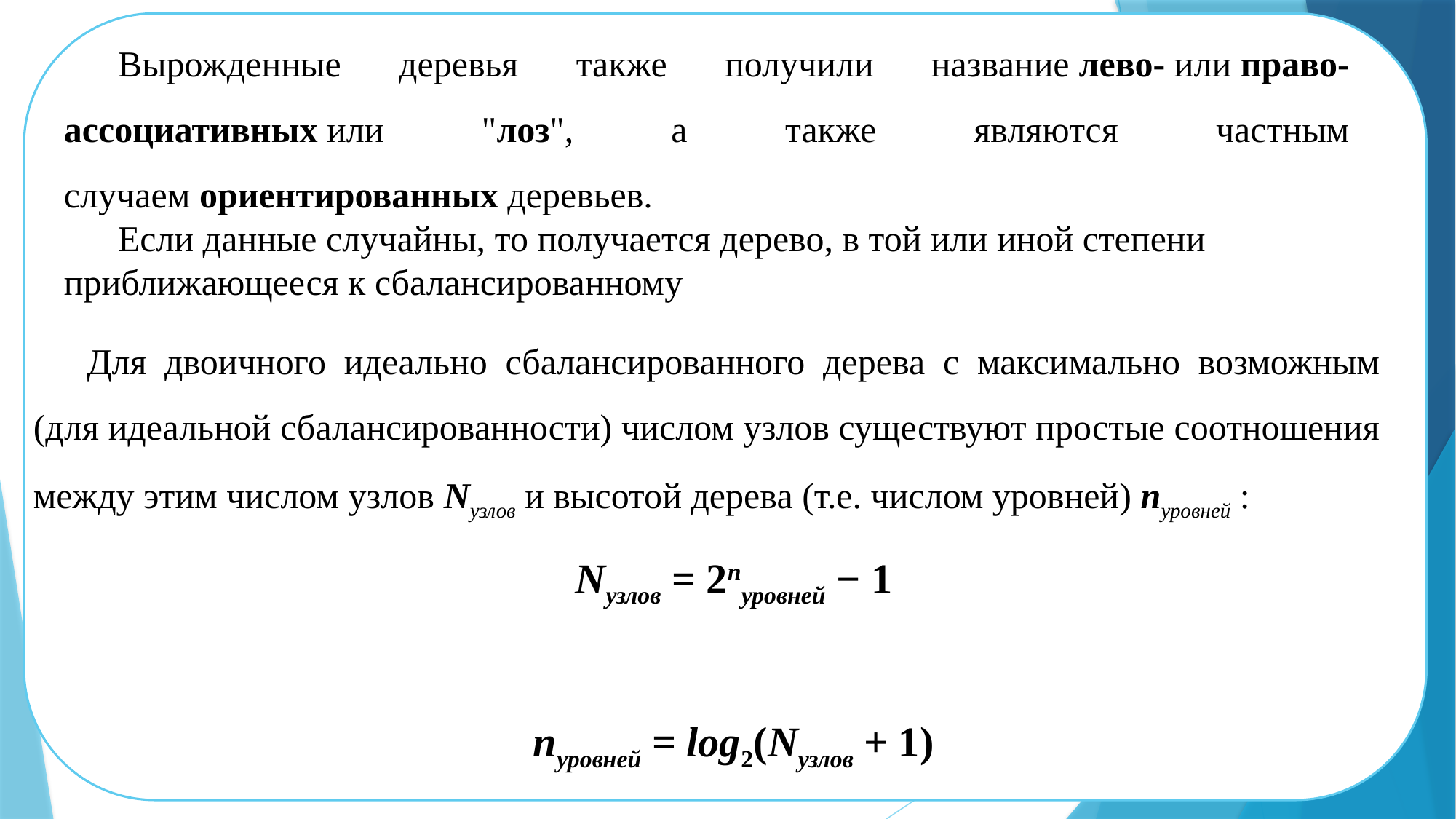

Вырожденные деревья также получили название лево- или право-ассоциативных или "лоз", а также являются частным случаем ориентированных деревьев.
Если данные случайны, то получается дерево, в той или иной степени приближающееся к сбалансированному
Для двоичного идеально сбалансированного дерева с максимально возможным (для идеальной сбалансированности) числом узлов существуют простые соотношения между этим числом узлов Nузлов и высотой дерева (т.е. числом уровней) nуровней :
Nузлов = 2nуровней − 1

nуровней = log2(Nузлов + 1)